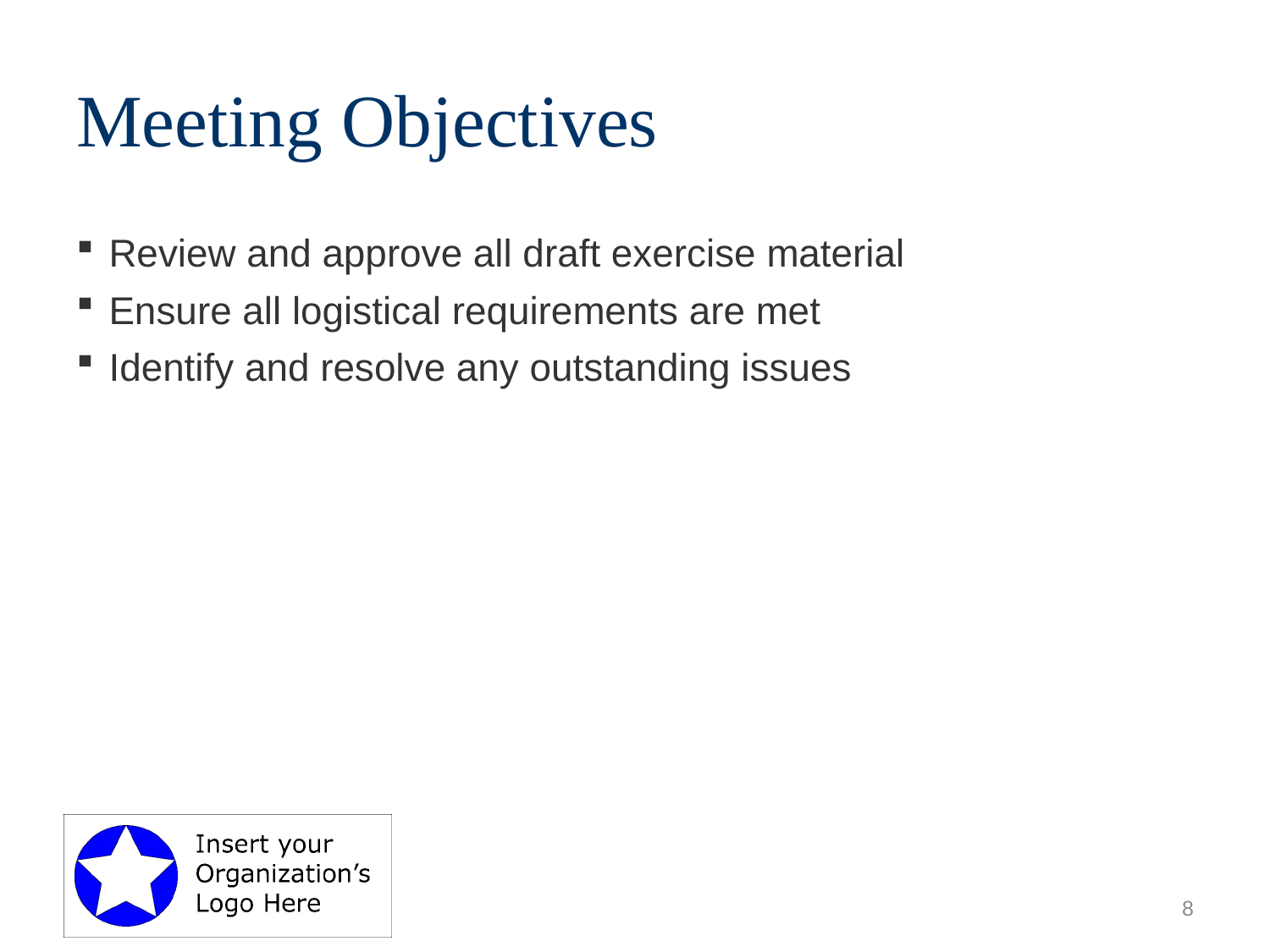

# Meeting Objectives
Review and approve all draft exercise material
Ensure all logistical requirements are met
Identify and resolve any outstanding issues
8